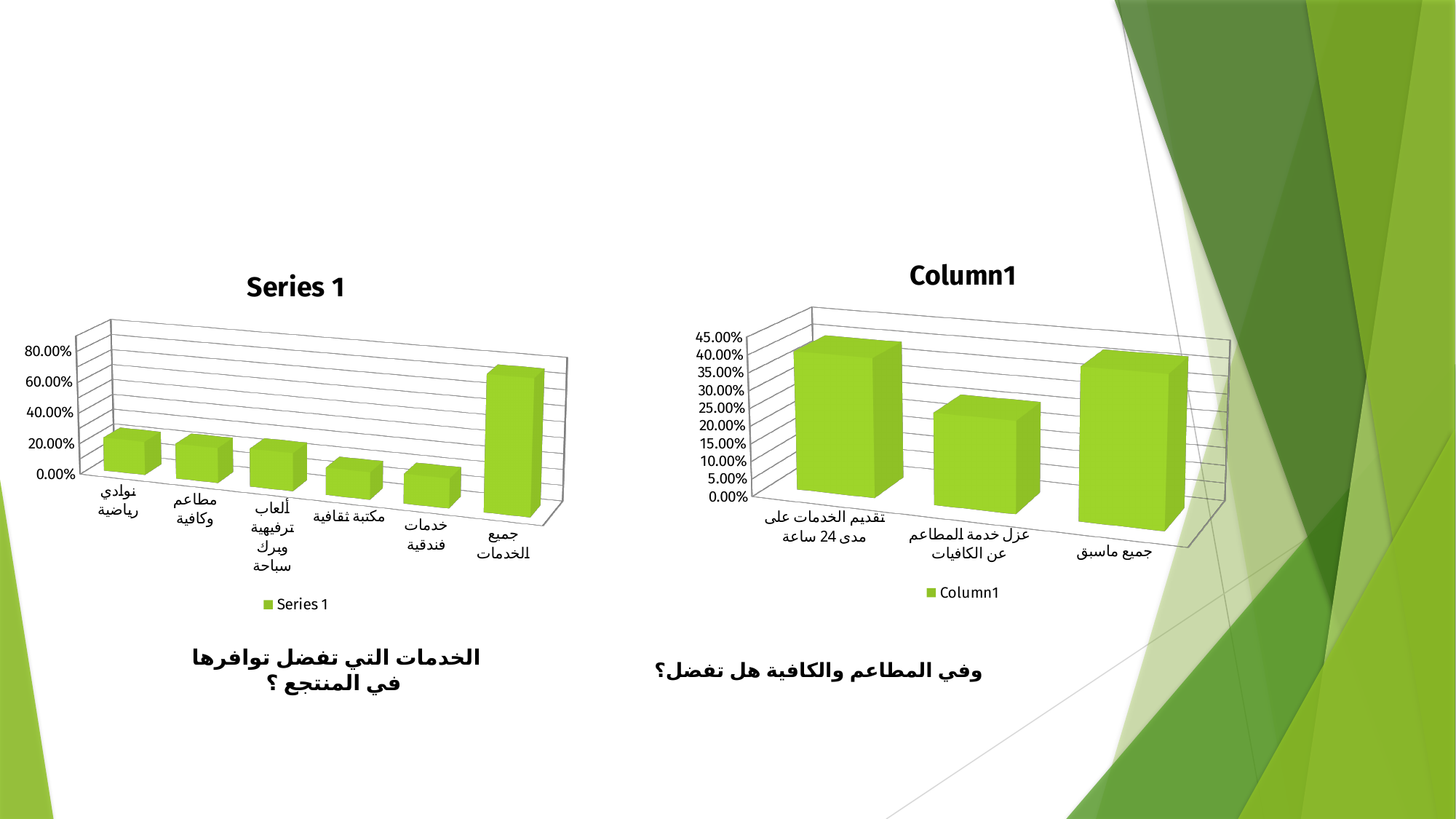

#

[unsupported chart]

[unsupported chart]

الخدمات التي تفضل توافرها في المنتجع ؟
وفي المطاعم والكافية هل تفضل؟